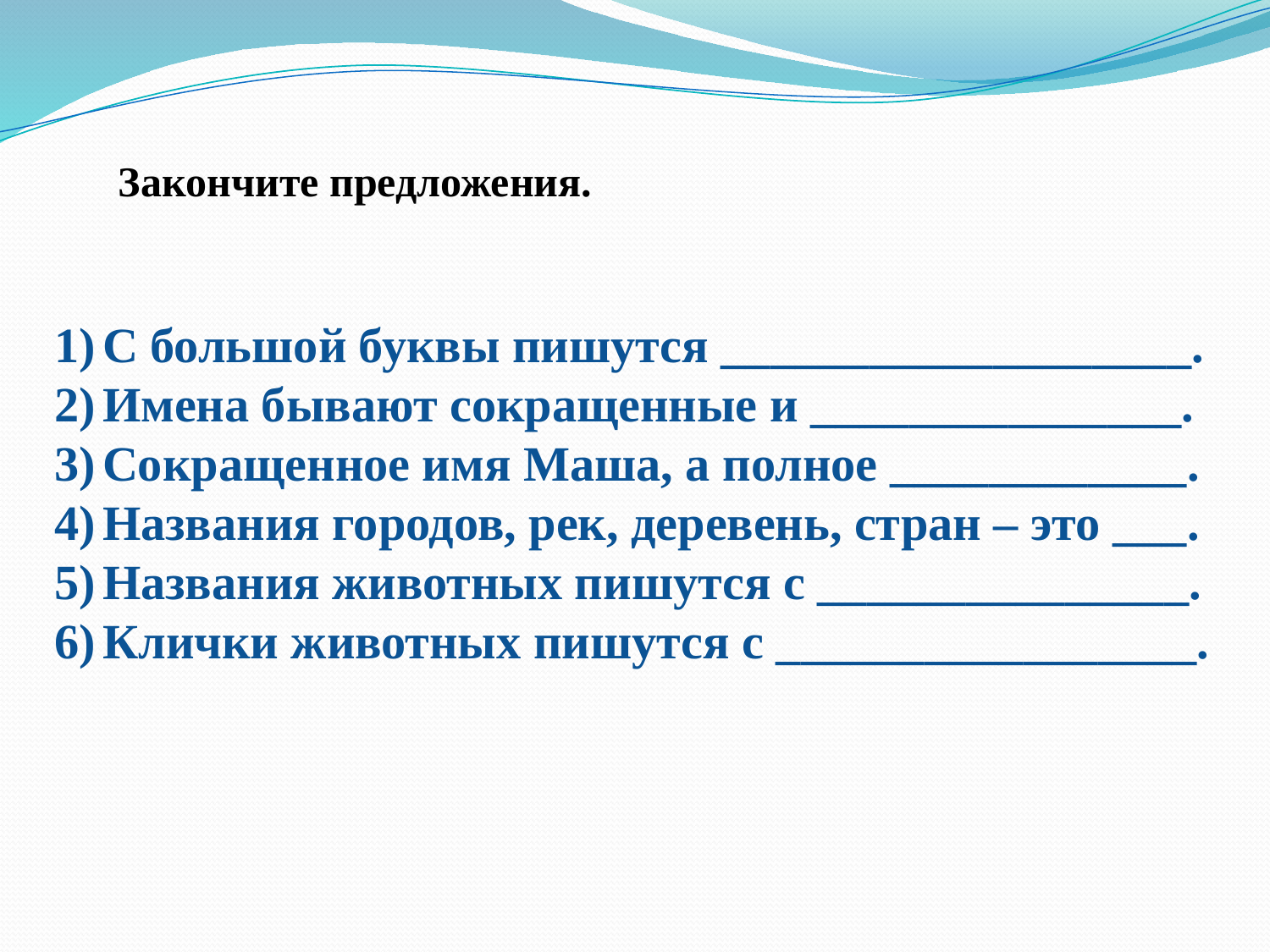

Закончите предложения.
С большой буквы пишутся ___________________.
Имена бывают сокращенные и _______________.
Сокращенное имя Маша, а полное ____________.
Названия городов, рек, деревень, стран – это ___.
Названия животных пишутся с _______________.
Клички животных пишутся с _________________.